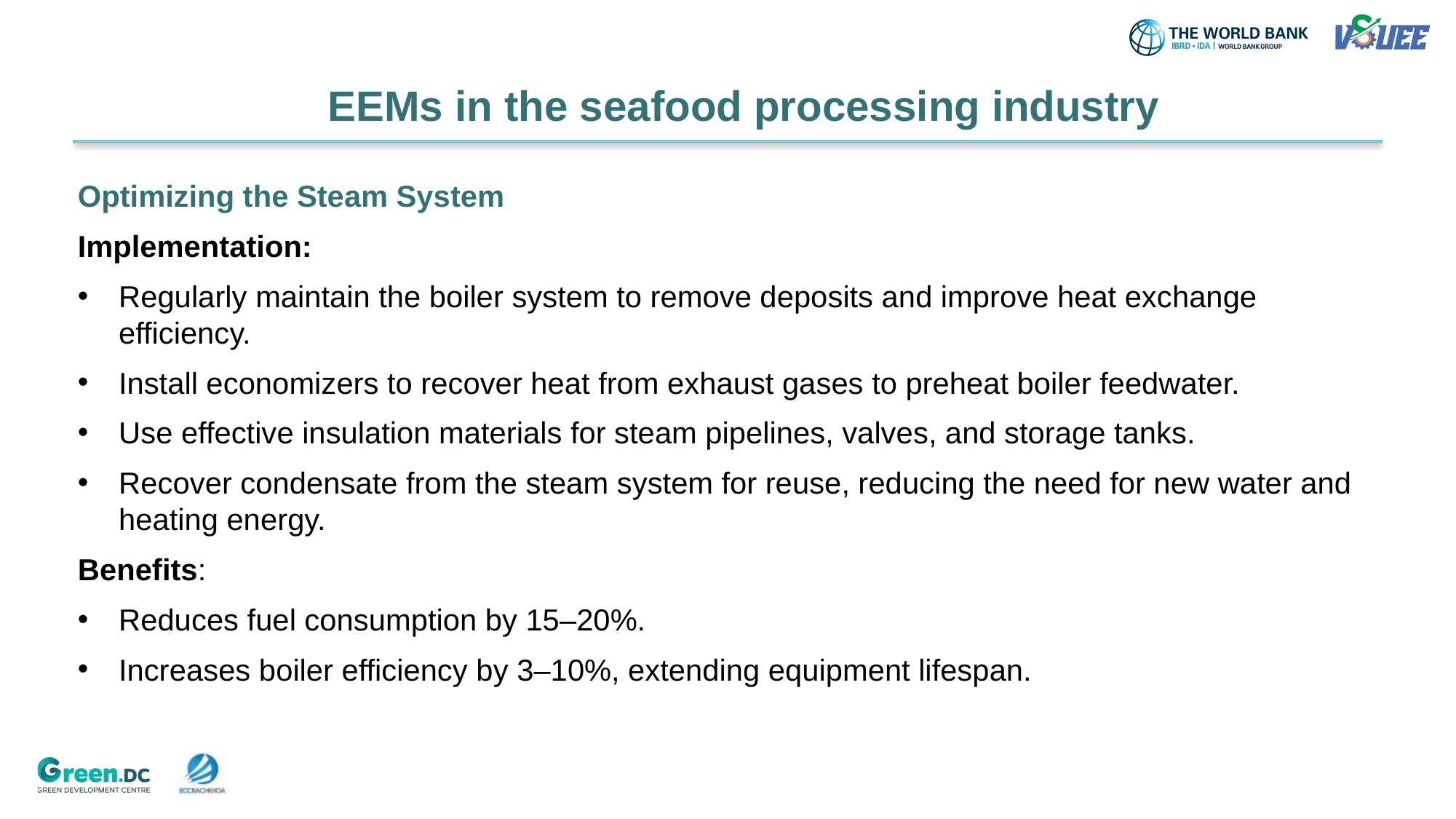

# EEMs in the seafood processing industry
Optimizing the Steam System
Implementation:
Regularly maintain the boiler system to remove deposits and improve heat exchange efficiency.
Install economizers to recover heat from exhaust gases to preheat boiler feedwater.
Use effective insulation materials for steam pipelines, valves, and storage tanks.
Recover condensate from the steam system for reuse, reducing the need for new water and heating energy.
Benefits:
Reduces fuel consumption by 15–20%.
Increases boiler efficiency by 3–10%, extending equipment lifespan.